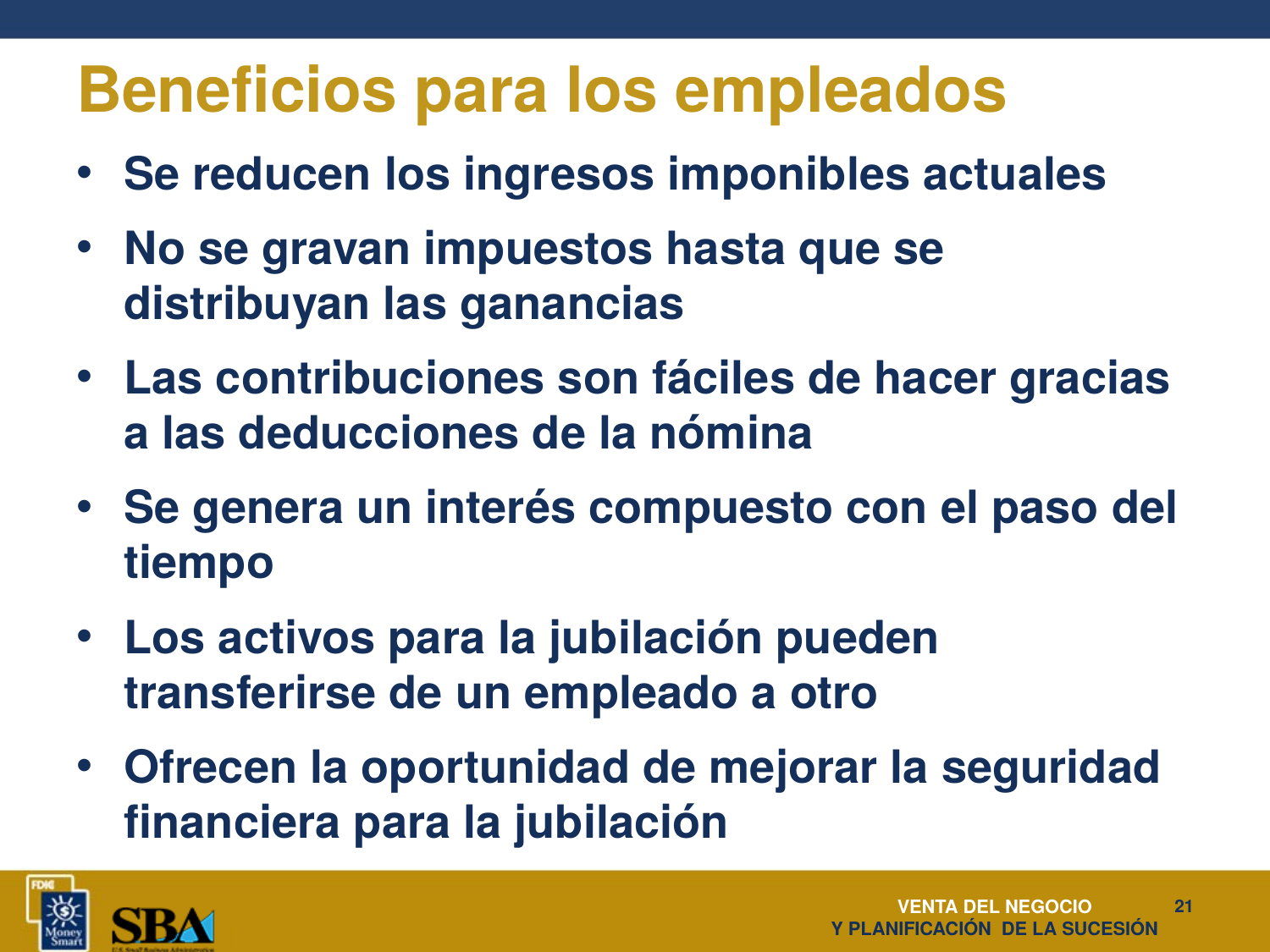

# Beneficios para los empleados
Se reducen los ingresos imponibles actuales
No se gravan impuestos hasta que se distribuyan las ganancias
Las contribuciones son fáciles de hacer gracias a las deducciones de la nómina
Se genera un interés compuesto con el paso del tiempo
Los activos para la jubilación pueden transferirse de un empleado a otro
Ofrecen la oportunidad de mejorar la seguridad financiera para la jubilación